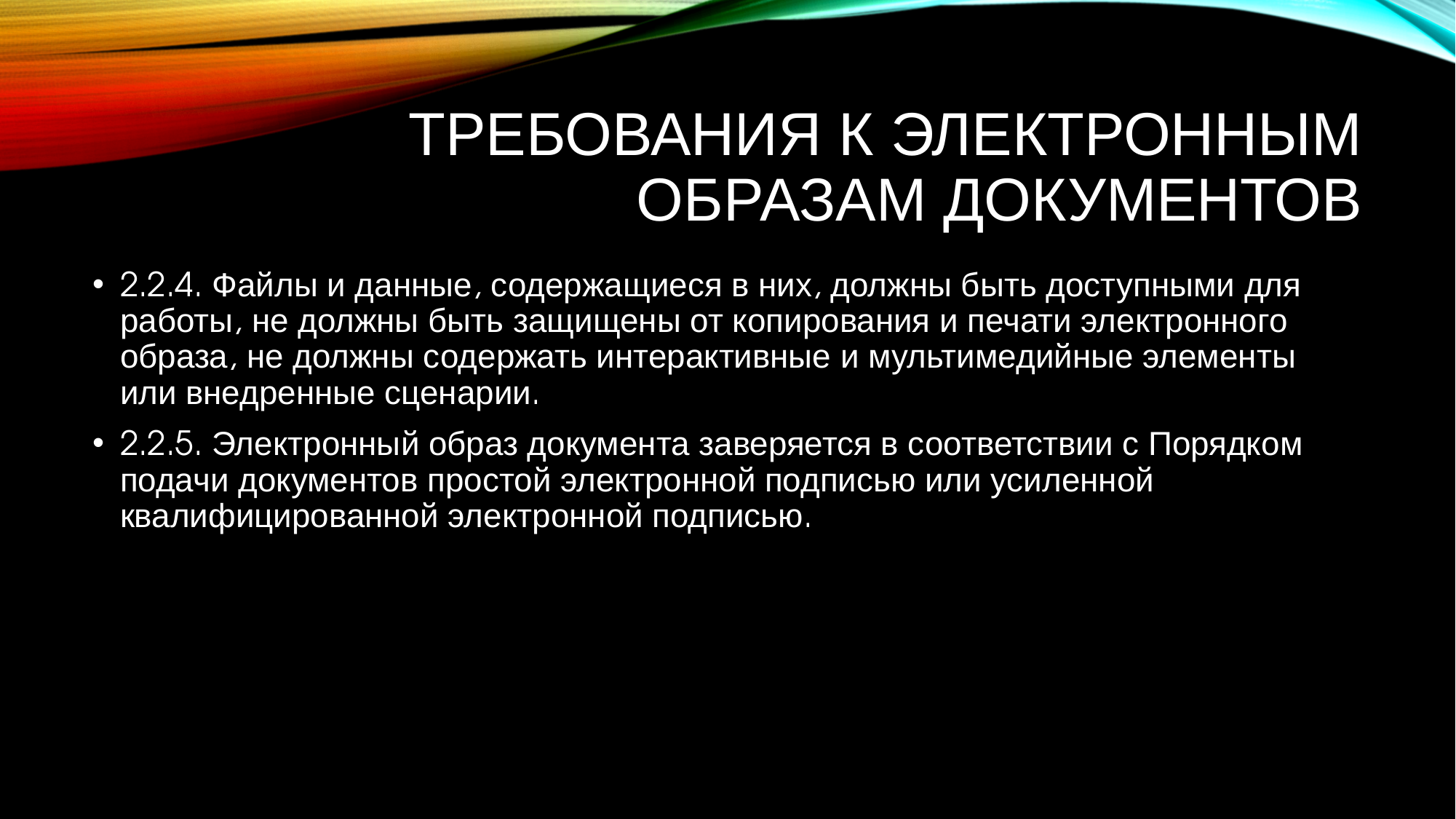

# Требования к электронным образам документов
2.2.4. Файлы и данные, содержащиеся в них, должны быть доступными для работы, не должны быть защищены от копирования и печати электронного образа, не должны содержать интерактивные и мультимедийные элементы или внедренные сценарии.
2.2.5. Электронный образ документа заверяется в соответствии с Порядком подачи документов простой электронной подписью или усиленной квалифицированной электронной подписью.